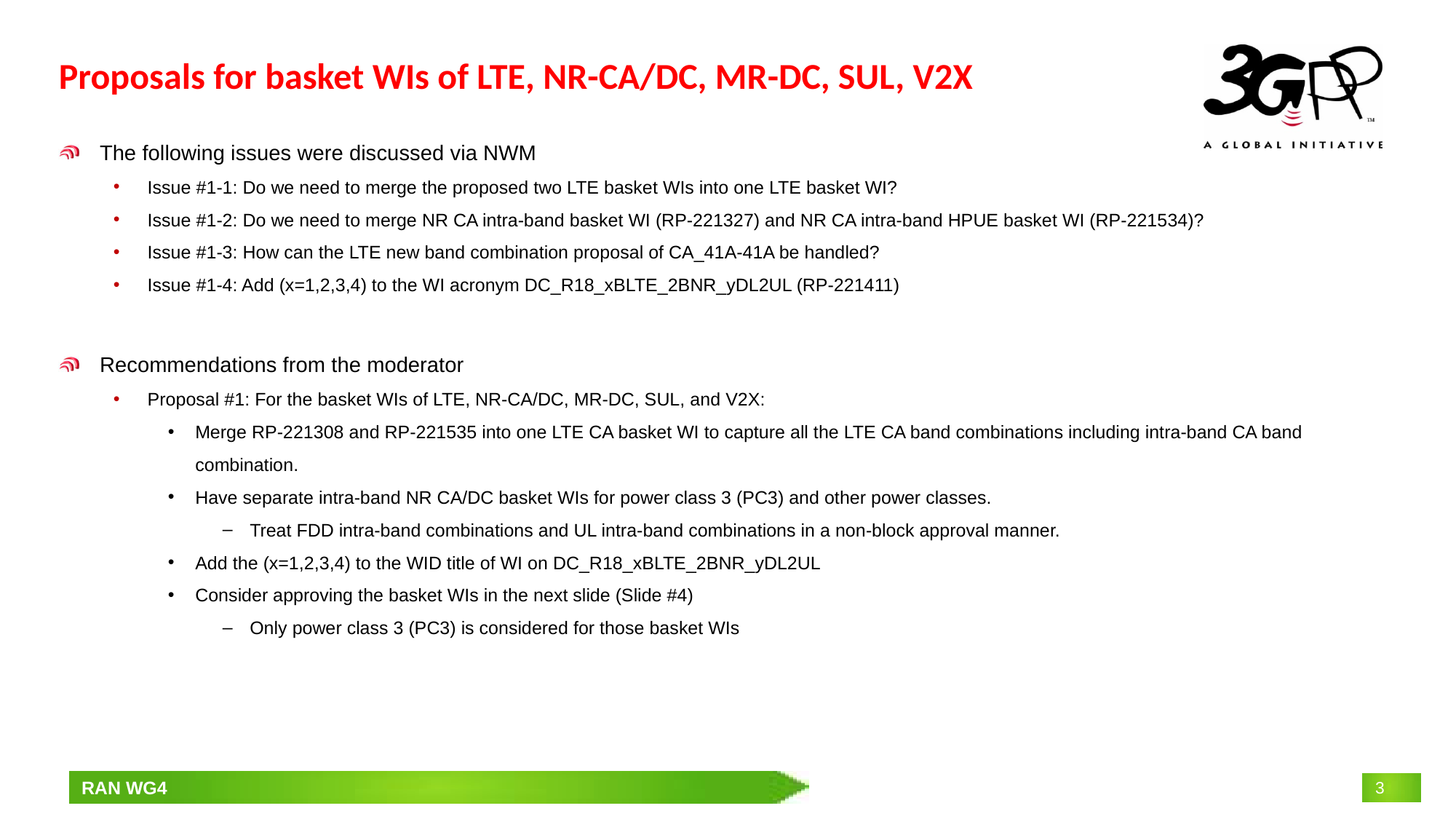

# Proposals for basket WIs of LTE, NR-CA/DC, MR-DC, SUL, V2X
The following issues were discussed via NWM
Issue #1-1: Do we need to merge the proposed two LTE basket WIs into one LTE basket WI?
Issue #1-2: Do we need to merge NR CA intra-band basket WI (RP-221327) and NR CA intra-band HPUE basket WI (RP-221534)?
Issue #1-3: How can the LTE new band combination proposal of CA_41A-41A be handled?
Issue #1-4: Add (x=1,2,3,4) to the WI acronym DC_R18_xBLTE_2BNR_yDL2UL (RP-221411)

Recommendations from the moderator
Proposal #1: For the basket WIs of LTE, NR-CA/DC, MR-DC, SUL, and V2X:
Merge RP-221308 and RP-221535 into one LTE CA basket WI to capture all the LTE CA band combinations including intra-band CA band combination.
Have separate intra-band NR CA/DC basket WIs for power class 3 (PC3) and other power classes.
Treat FDD intra-band combinations and UL intra-band combinations in a non-block approval manner.
Add the (x=1,2,3,4) to the WID title of WI on DC_R18_xBLTE_2BNR_yDL2UL
Consider approving the basket WIs in the next slide (Slide #4)
Only power class 3 (PC3) is considered for those basket WIs